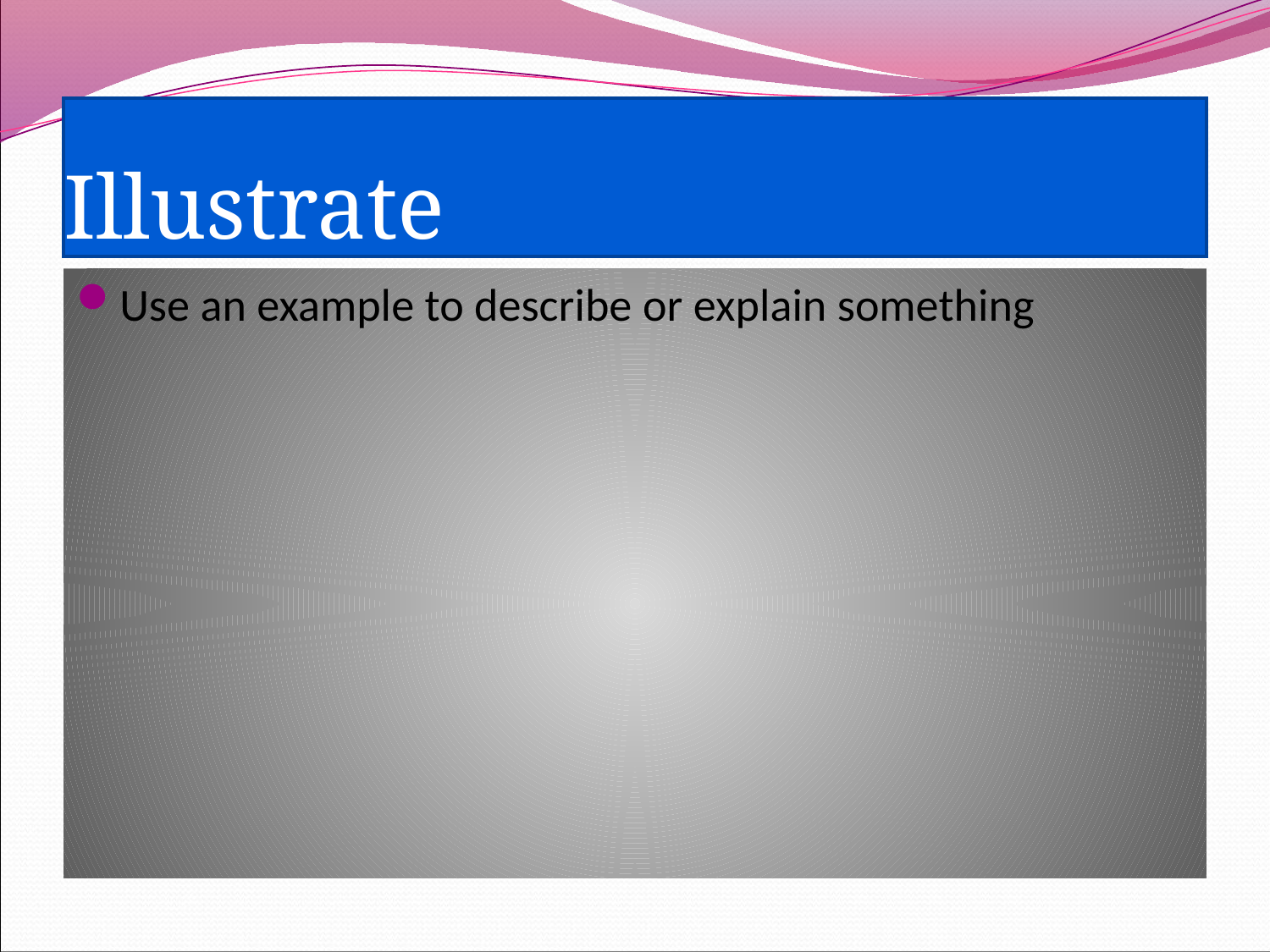

# Illustrate
Use an example to describe or explain something